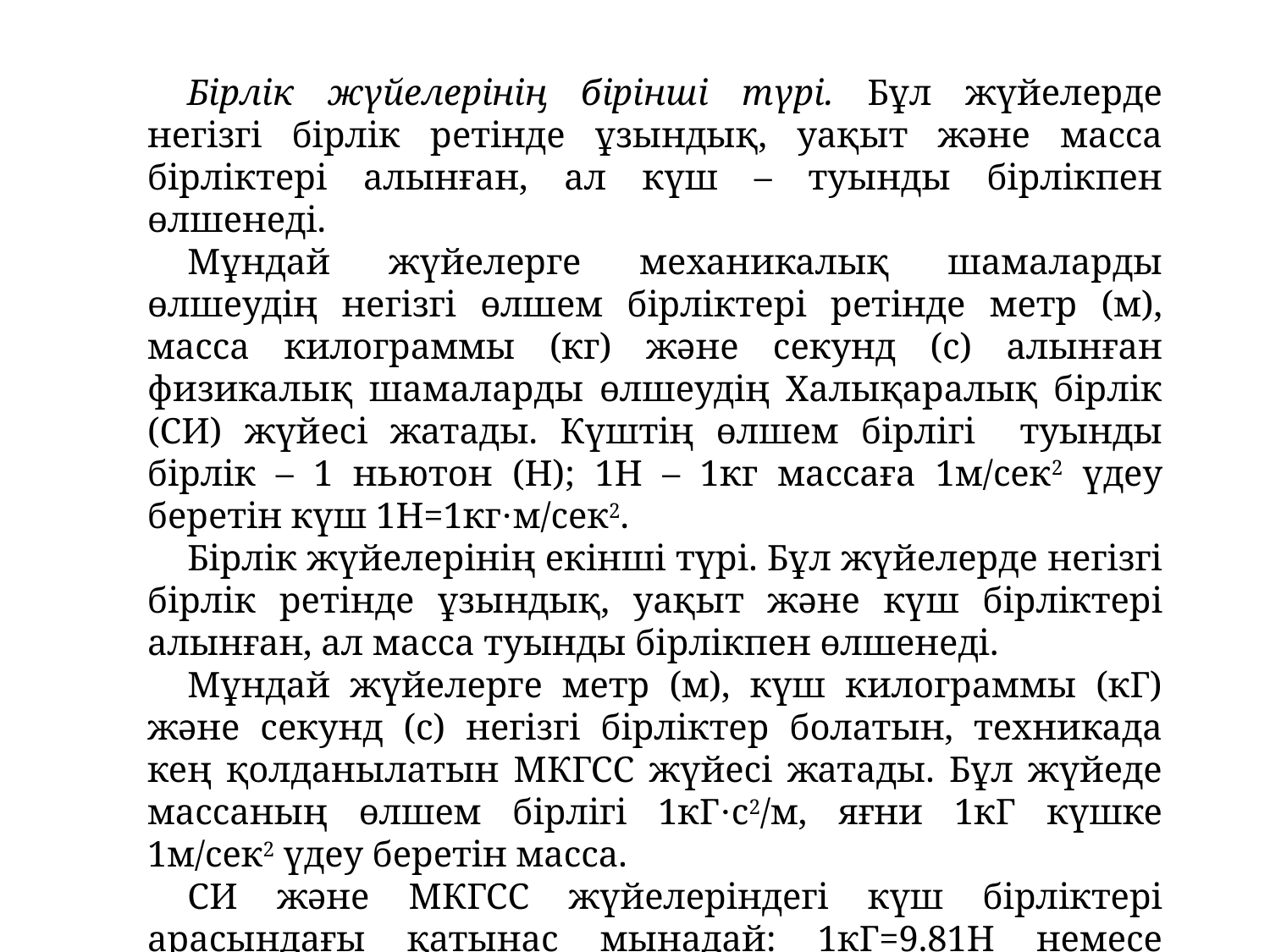

Бірлік жүйелерінің бірінші түрі. Бұл жүйелерде негізгі бірлік ретінде ұзындық, уақыт және масса бірліктері алынған, ал күш – туынды бірлікпен өлшенеді.
Мұндай жүйелерге механикалық шамаларды өлшеудің негізгі өлшем бірліктері ретінде метр (м), масса килограммы (кг) және секунд (с) алынған физикалық шамаларды өлшеудің Халықаралық бірлік (СИ) жүйесі жатады. Күштің өлшем бірлігі  туынды бірлік – 1 ньютон (Н); 1Н – 1кг массаға 1м/сек2 үдеу беретін күш 1Н=1кг⋅м/сек2.
Бірлік жүйелерінің екінші түрі. Бұл жүйелерде негізгі бірлік ретінде ұзындық, уақыт және күш бірліктері алынған, ал масса туынды бірлікпен өлшенеді.
Мұндай жүйелерге метр (м), күш килограммы (кГ) және секунд (с) негізгі бірліктер болатын, техникада кең қолданылатын МКГСС жүйесі жатады. Бұл жүйеде массаның өлшем бірлігі 1кГ⋅с2/м, яғни 1кГ күшке 1м/сек2 үдеу беретін масса.
СИ және МКГСС жүйелеріндегі күш бірліктері арасындағы қатынас мынадай: 1кГ=9.81Н немесе 1Н=0,102кГ.